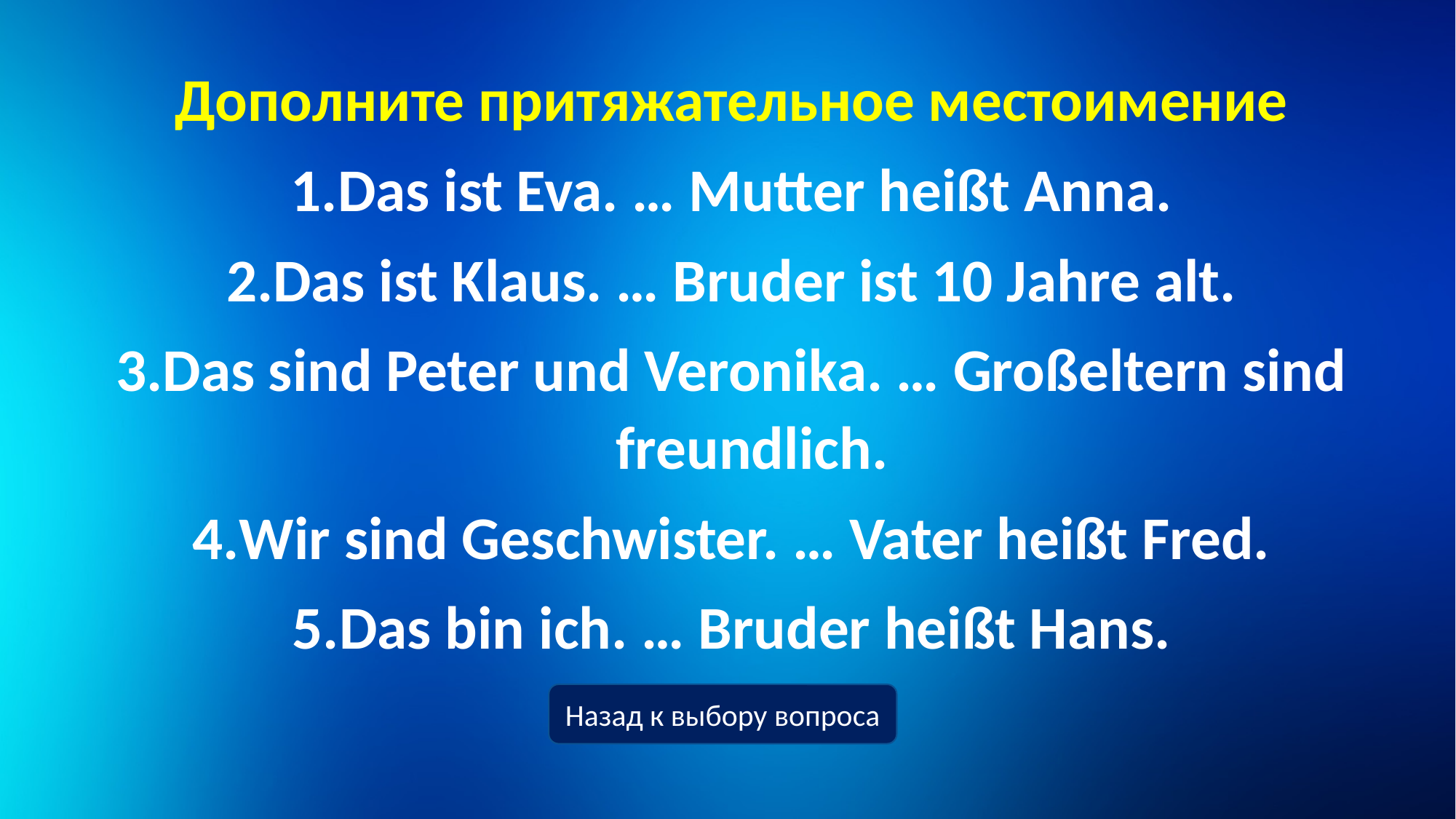

Дополните притяжательное местоимение
Das ist Eva. … Mutter heißt Anna.
Das ist Klaus. … Bruder ist 10 Jahre alt.
Das sind Peter und Veronika. … Großeltern sind freundlich.
Wir sind Geschwister. … Vater heißt Fred.
Das bin ich. … Bruder heißt Hans.

#
Назад к выбору вопроса